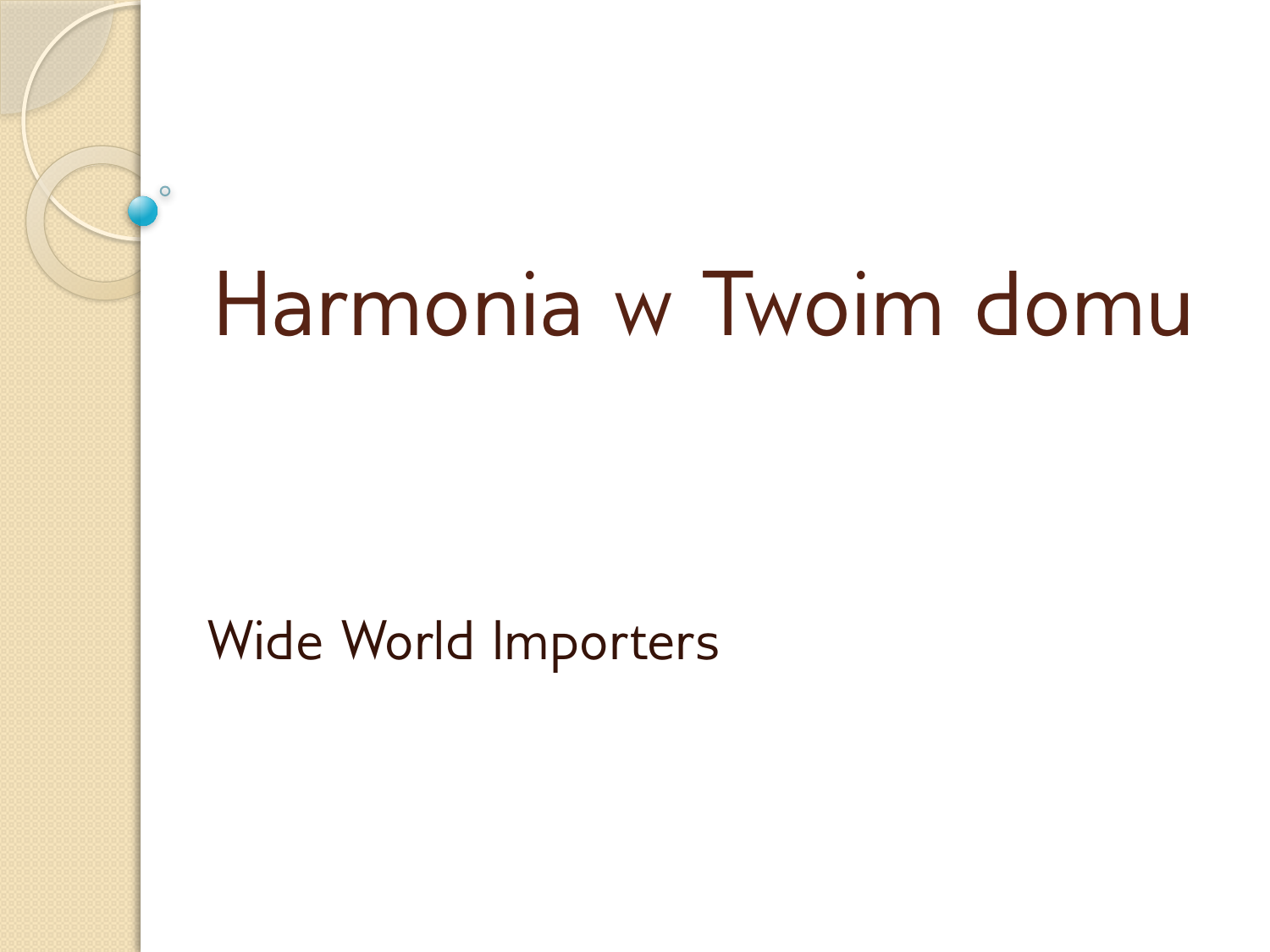

# Harmonia w Twoim domu
Wide World Importers